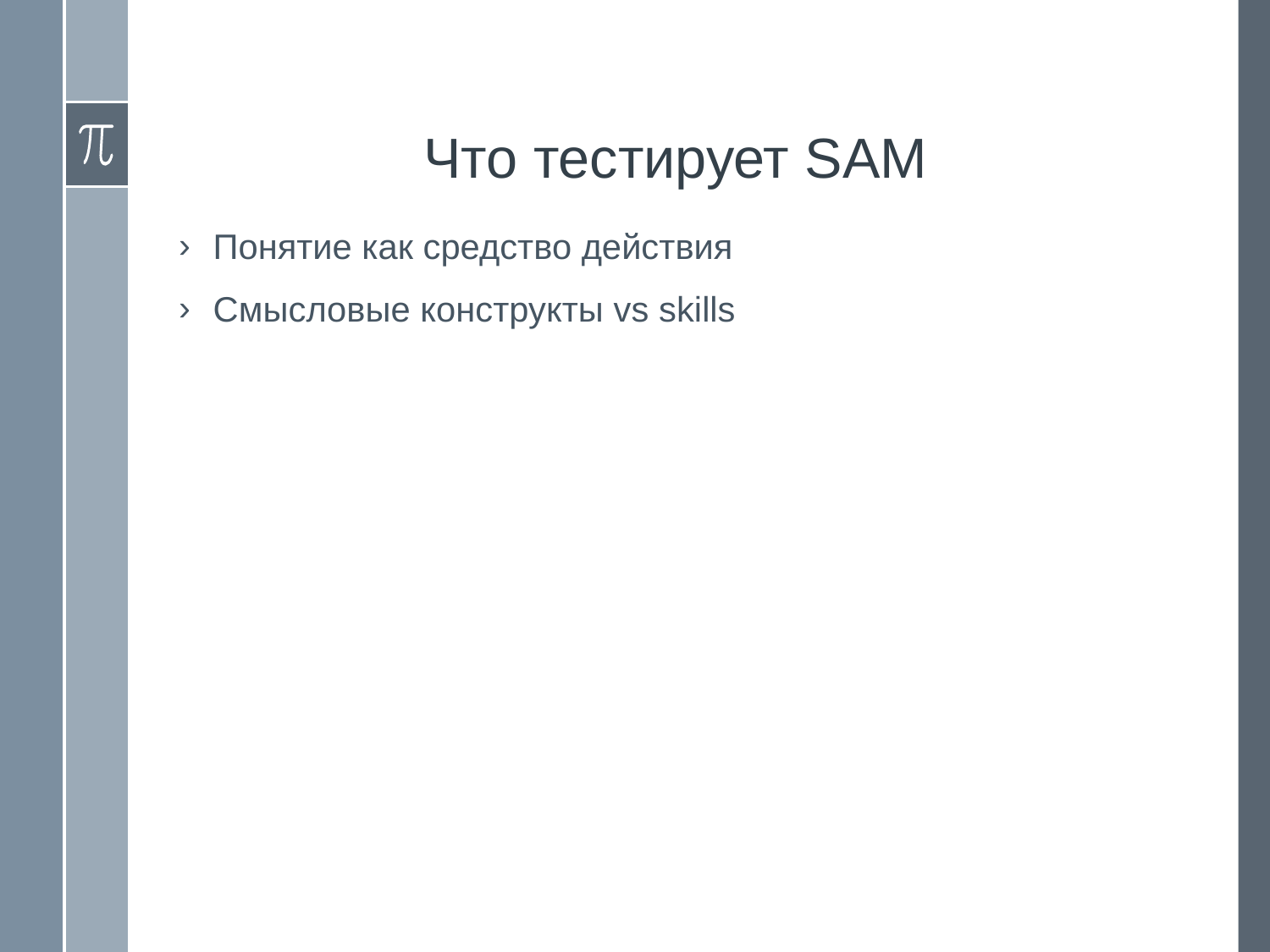

# Что тестирует SAM
Понятие как средство действия
Смысловые конструкты vs skills